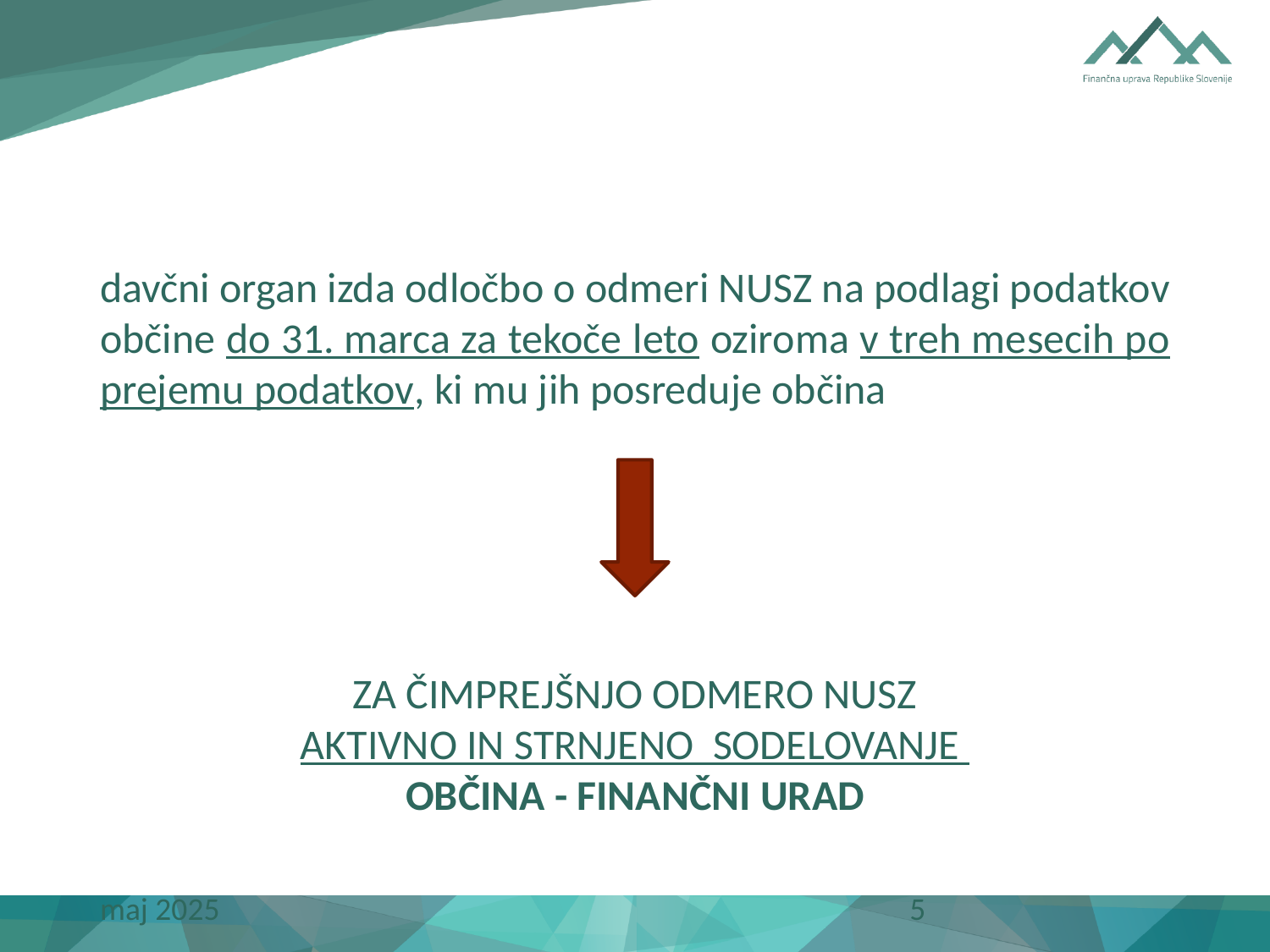

#
davčni organ izda odločbo o odmeri NUSZ na podlagi podatkov občine do 31. marca za tekoče leto oziroma v treh mesecih po prejemu podatkov, ki mu jih posreduje občina

ZA ČIMPREJŠNJO ODMERO NUSZ
AKTIVNO IN STRNJENO  SODELOVANJE
OBČINA - FINANČNI URAD

maj 2025
5